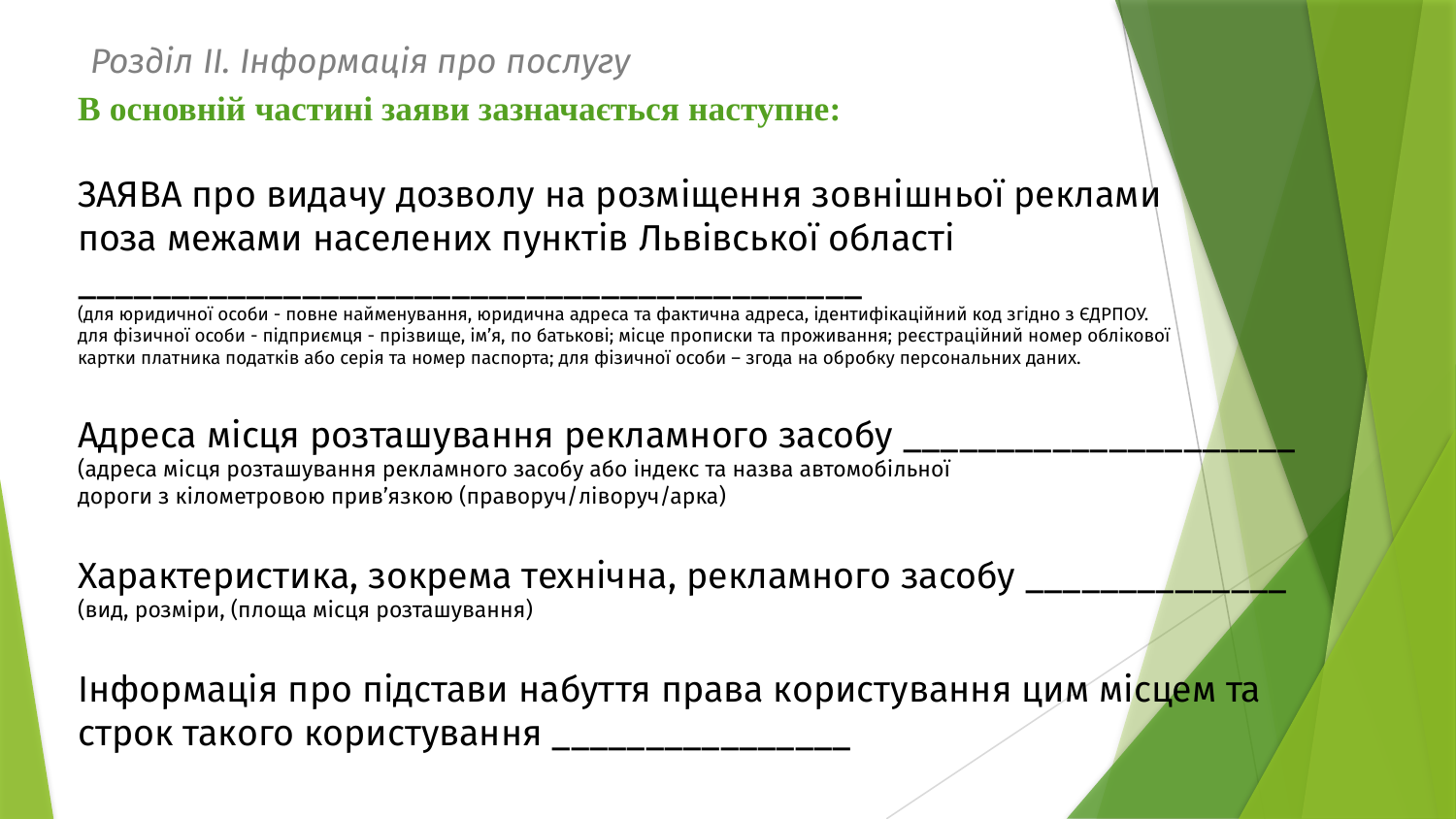

Розділ ІІ. Інформація про послугу
В основній частині заяви зазначається наступне:

ЗАЯВА про видачу дозволу на розміщення зовнішньої реклами
поза межами населених пунктів Львівської області
__________________________________________
(для юридичної особи - повне найменування, юридична адреса та фактична адреса, ідентифікаційний код згідно з ЄДРПОУ.
для фізичної особи - підприємця - прізвище, ім’я, по батькові; місце прописки та проживання; реєстраційний номер облікової
картки платника податків або серія та номер паспорта; для фізичної особи – згода на обробку персональних даних.

Адреса місця розташування рекламного засобу _____________________
(адреса місця розташування рекламного засобу або індекс та назва автомобільної
дороги з кілометровою прив’язкою (праворуч/ліворуч/арка)

Характеристика, зокрема технічна, рекламного засобу ______________
(вид, розміри, (площа місця розташування)

Інформація про підстави набуття права користування цим місцем та строк такого користування ________________